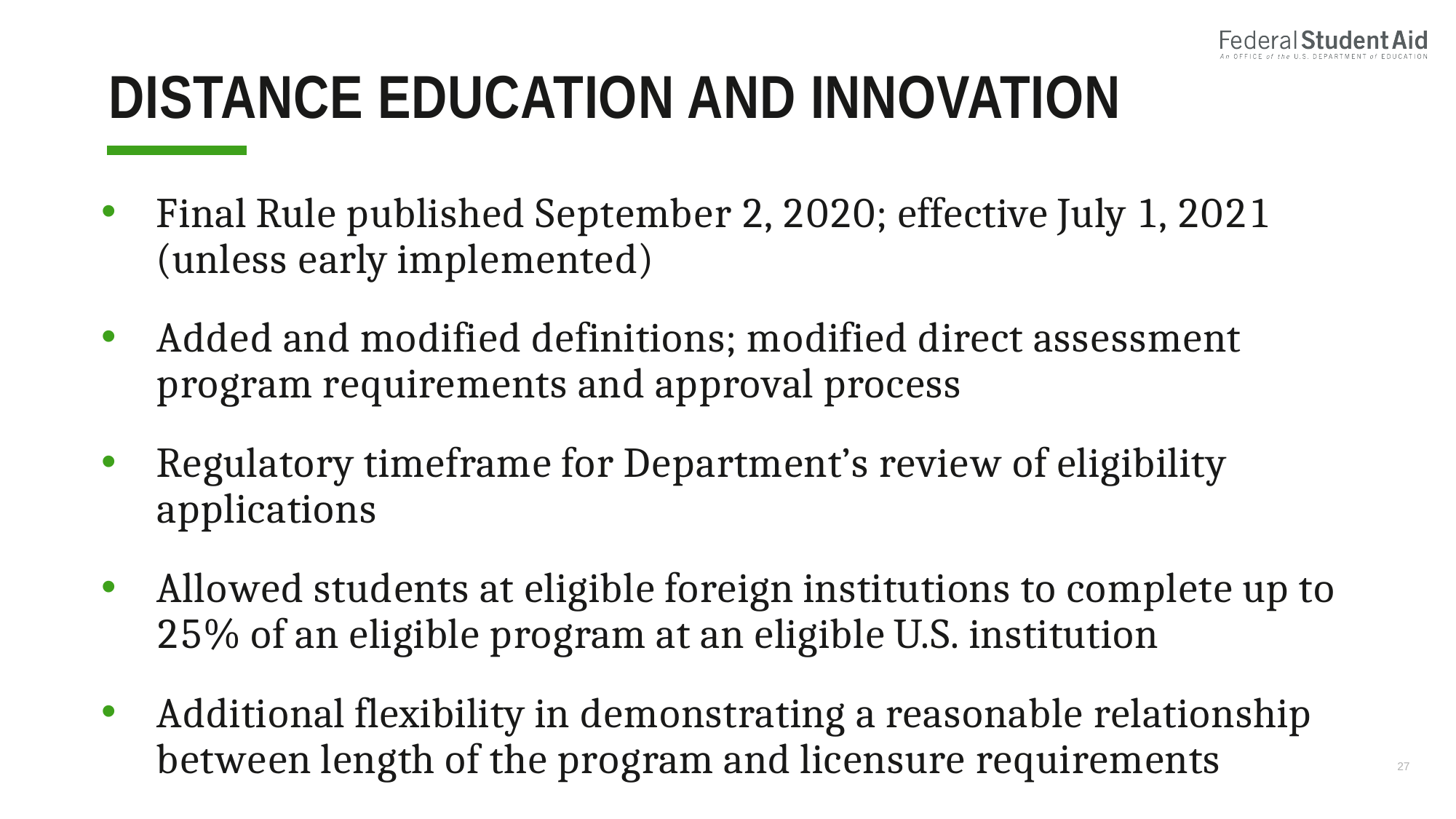

# Distance Education and Innovation
Final Rule published September 2, 2020; effective July 1, 2021 (unless early implemented)
Added and modified definitions; modified direct assessment program requirements and approval process
Regulatory timeframe for Department’s review of eligibility applications
Allowed students at eligible foreign institutions to complete up to 25% of an eligible program at an eligible U.S. institution
Additional flexibility in demonstrating a reasonable relationship between length of the program and licensure requirements

27